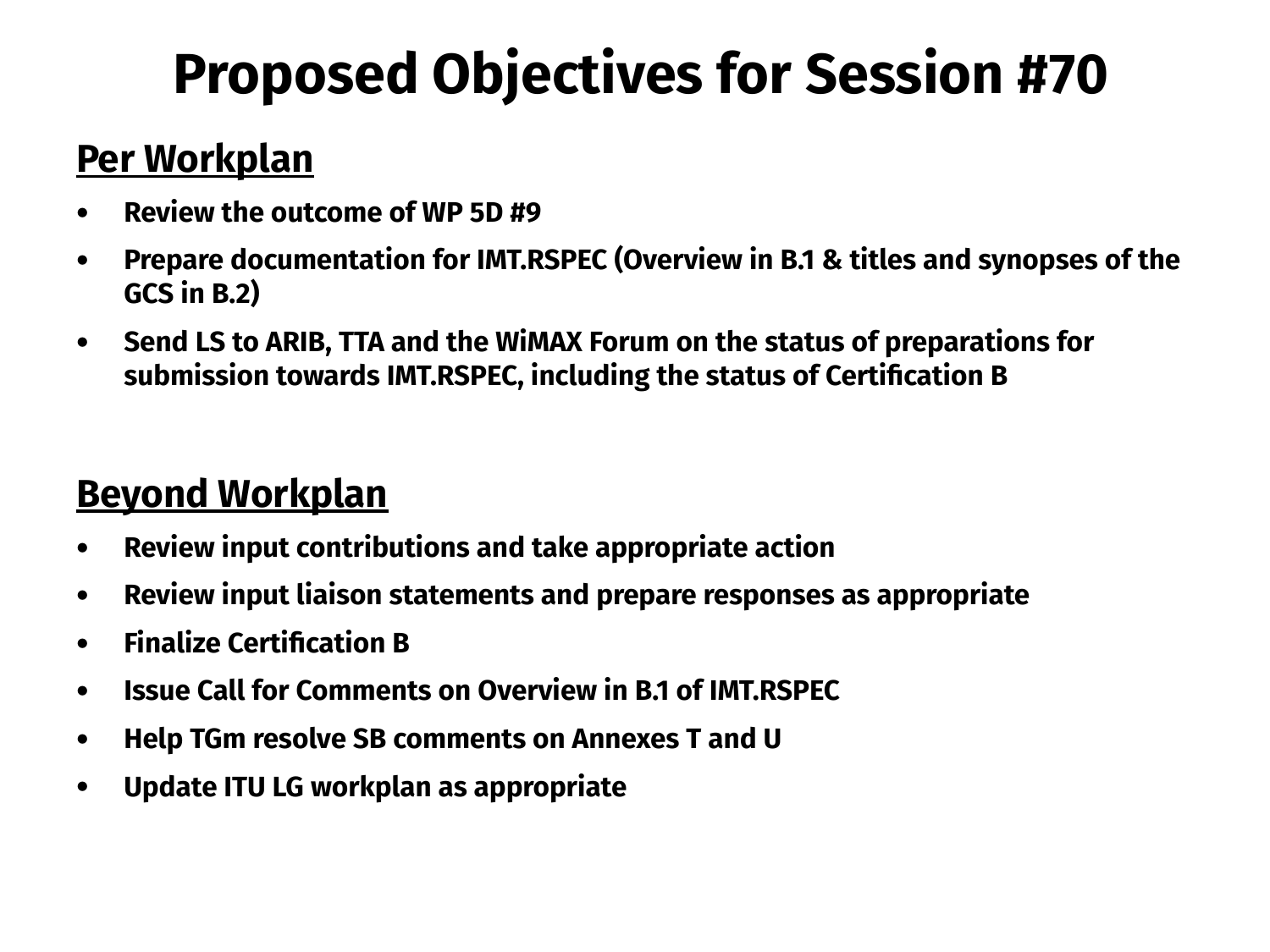

# Proposed Objectives for Session #70
Per Workplan
Review the outcome of WP 5D #9
Prepare documentation for IMT.RSPEC (Overview in B.1 & titles and synopses of the GCS in B.2)
Send LS to ARIB, TTA and the WiMAX Forum on the status of preparations for submission towards IMT.RSPEC, including the status of Certification B

Beyond Workplan
Review input contributions and take appropriate action
Review input liaison statements and prepare responses as appropriate
Finalize Certification B
Issue Call for Comments on Overview in B.1 of IMT.RSPEC
Help TGm resolve SB comments on Annexes T and U
Update ITU LG workplan as appropriate